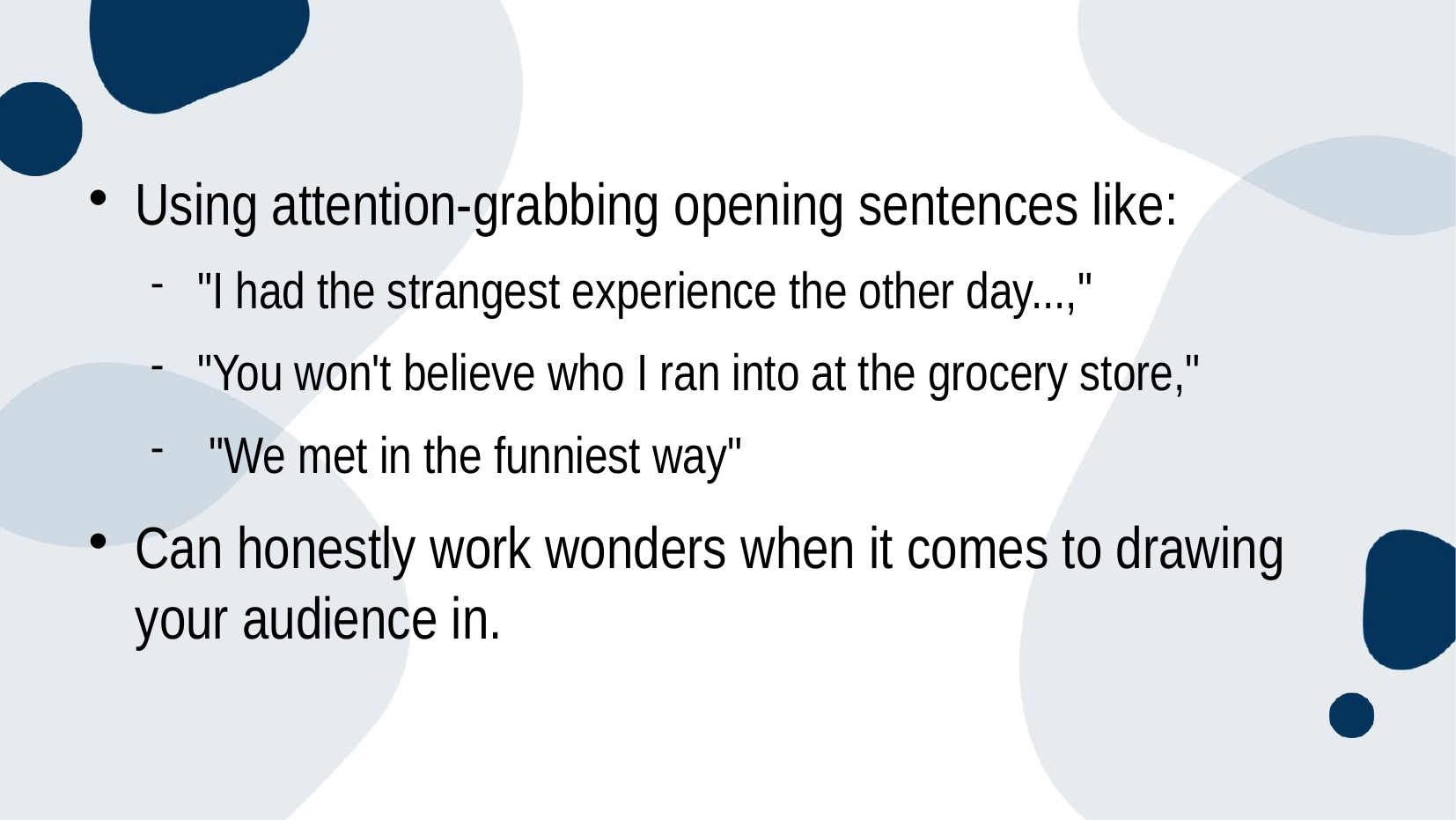

#
Using attention-grabbing opening sentences like:
"I had the strangest experience the other day...,"
"You won't believe who I ran into at the grocery store,"
 "We met in the funniest way"
Can honestly work wonders when it comes to drawing your audience in.